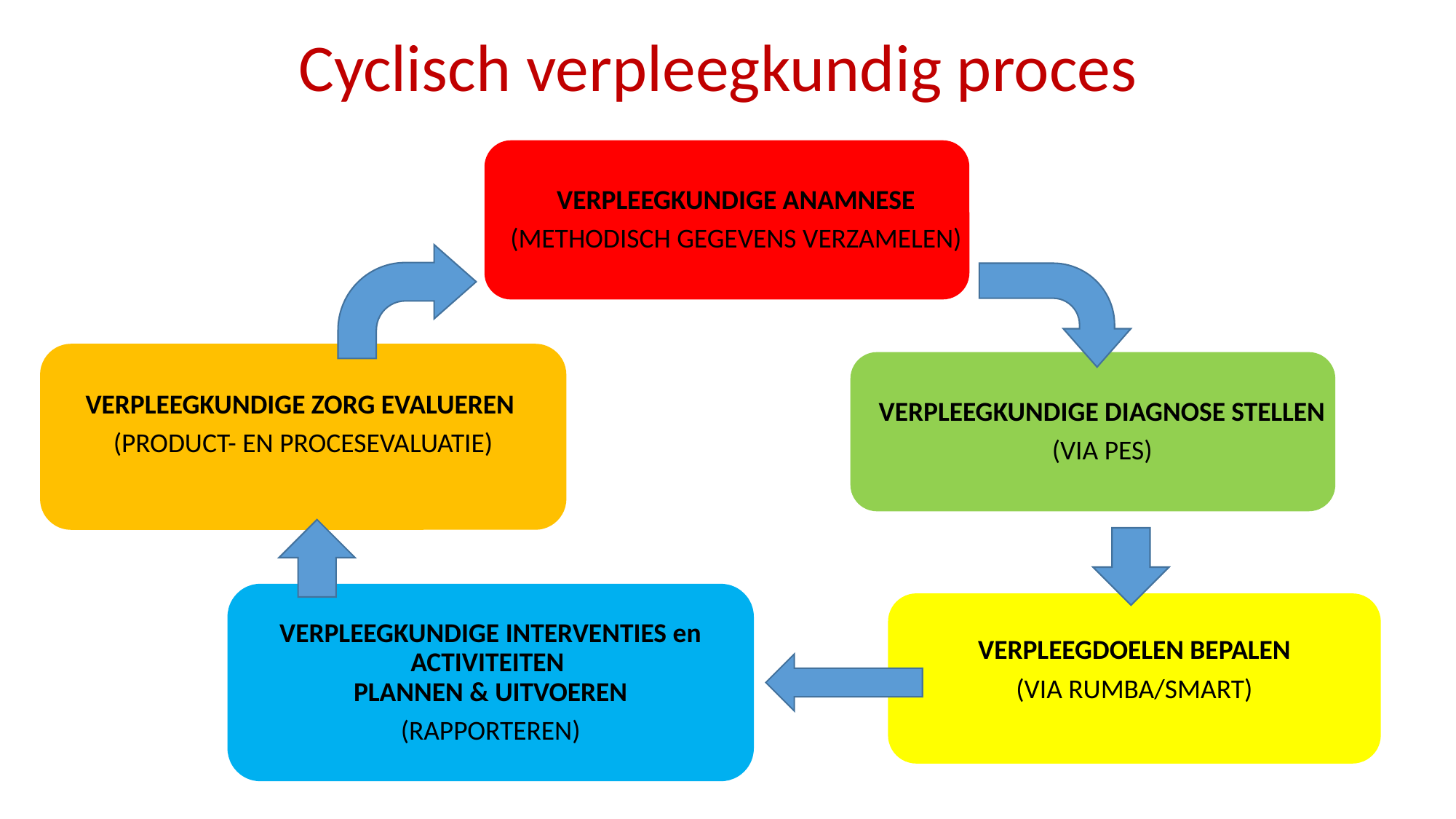

# Cyclisch verpleegkundig proces

VERPLEEGKUNDIGE ANAMNESE
(METHODISCH GEGEVENS VERZAMELEN)

VERPLEEGKUNDIGE ZORG EVALUEREN
(PRODUCT- EN PROCESEVALUATIE)

VERPLEEGKUNDIGE DIAGNOSE STELLEN
(VIA PES)

VERPLEEGKUNDIGE INTERVENTIES en ACTIVITEITEN
PLANNEN & UITVOEREN
(RAPPORTEREN)

VERPLEEGDOELEN BEPALEN
(VIA RUMBA/SMART)